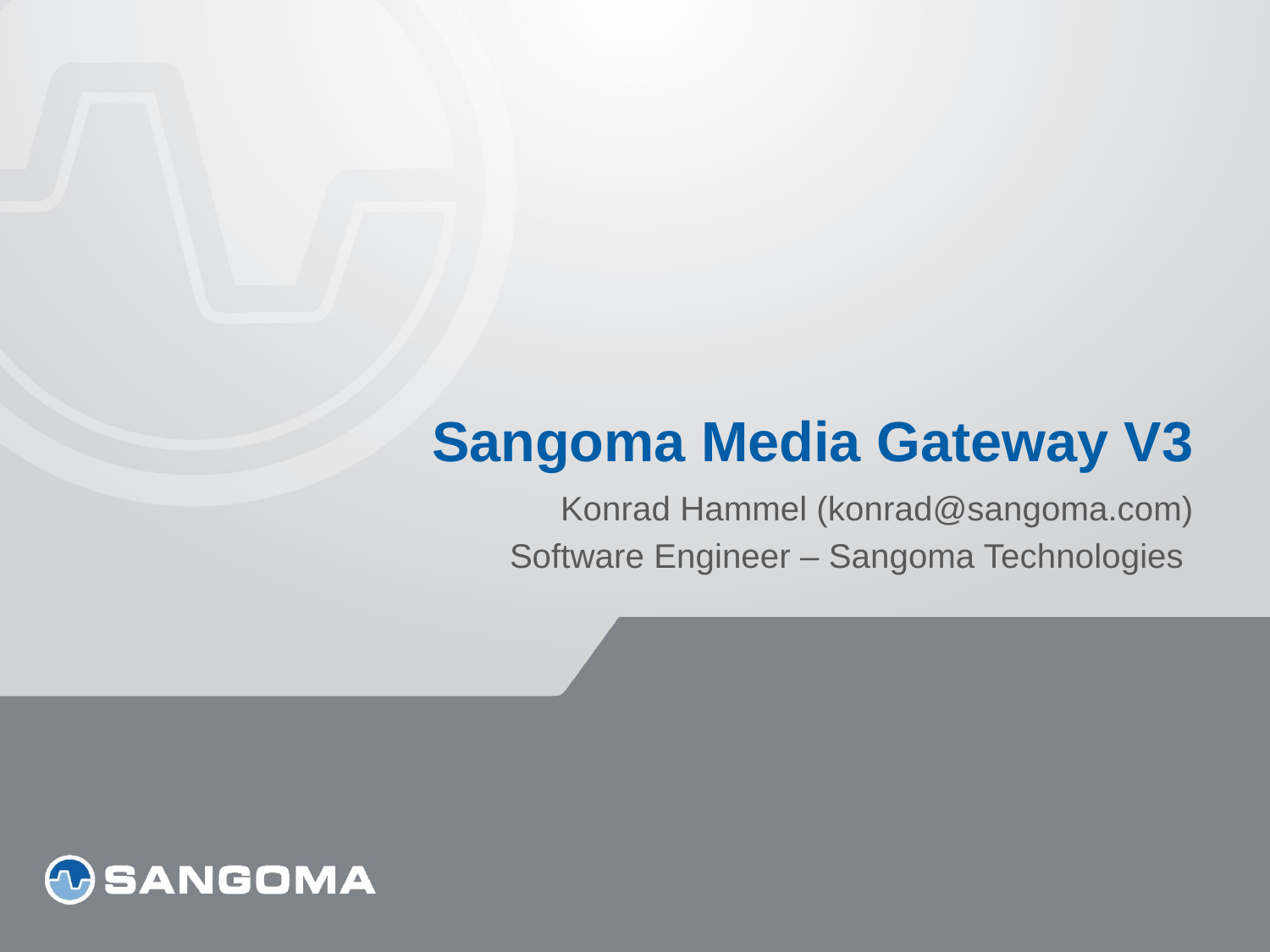

# Sangoma Media Gateway V3
Konrad Hammel (konrad@sangoma.com)
Software Engineer – Sangoma Technologies